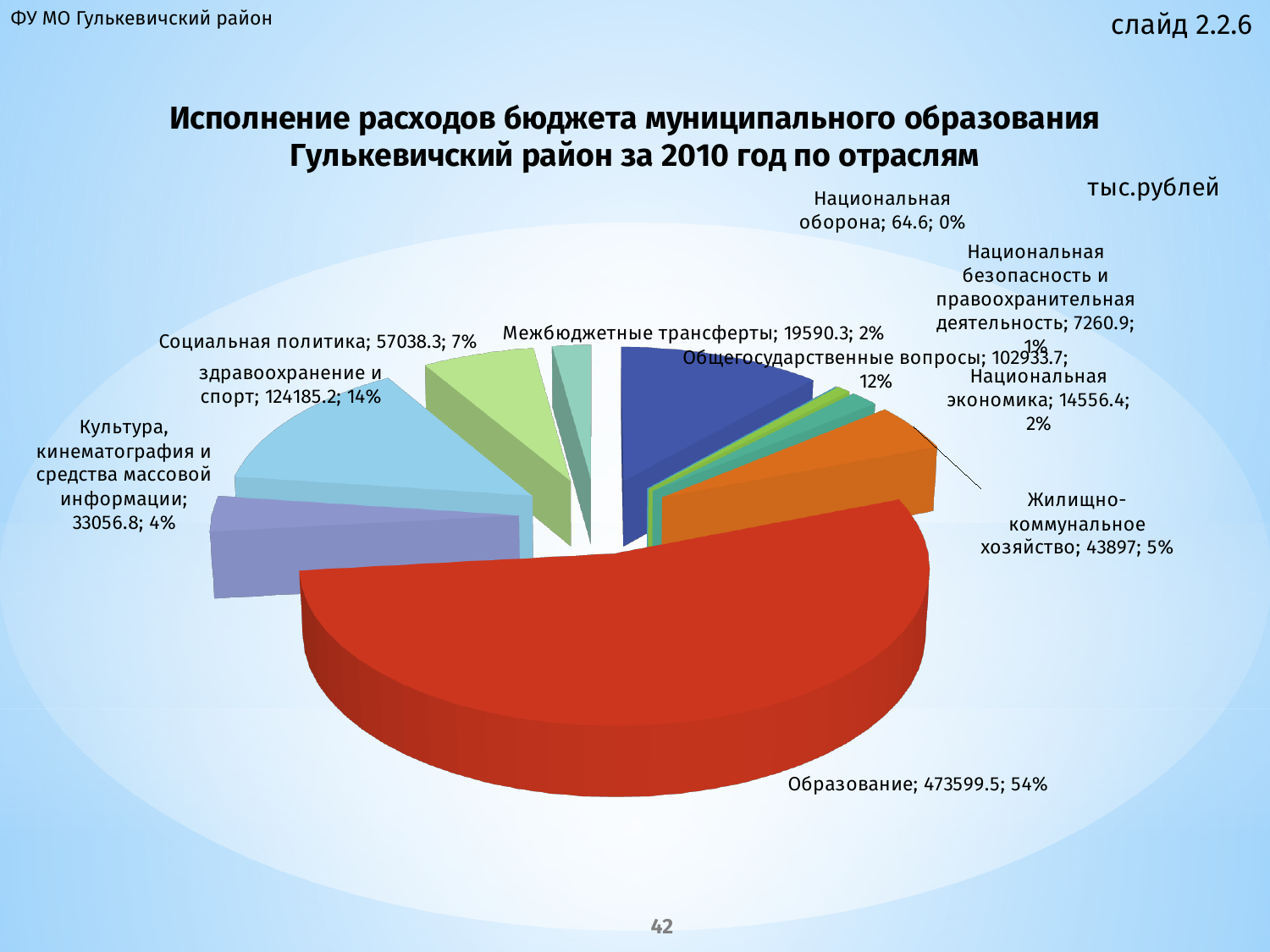

слайд 2.2.6
ФУ МО Гулькевичский район

[unsupported chart]

42